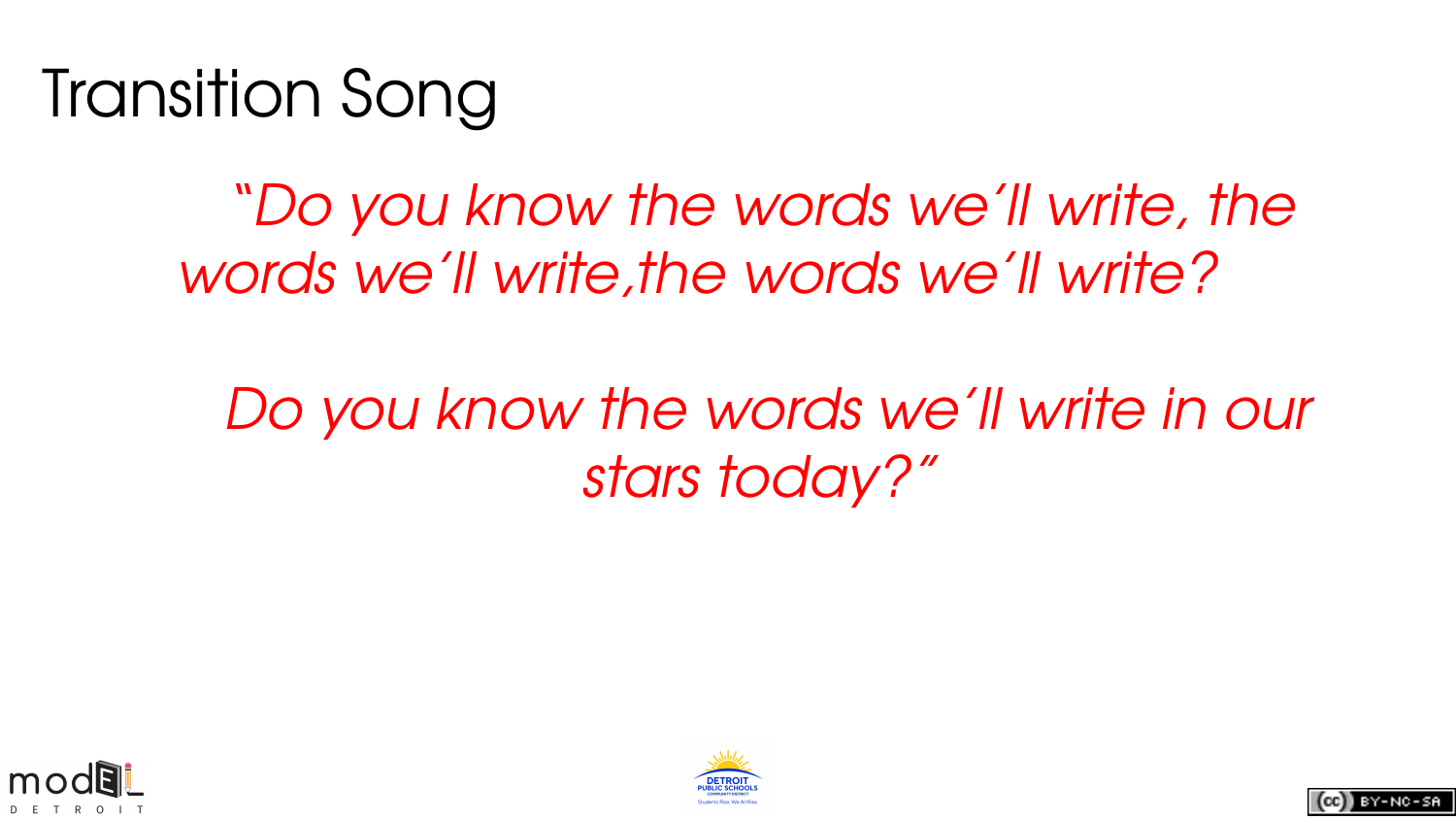

Transition Song
“Do you know the words we’ll write, the words we’ll write,the words we’ll write?
 Do you know the words we’ll write in our stars today?”